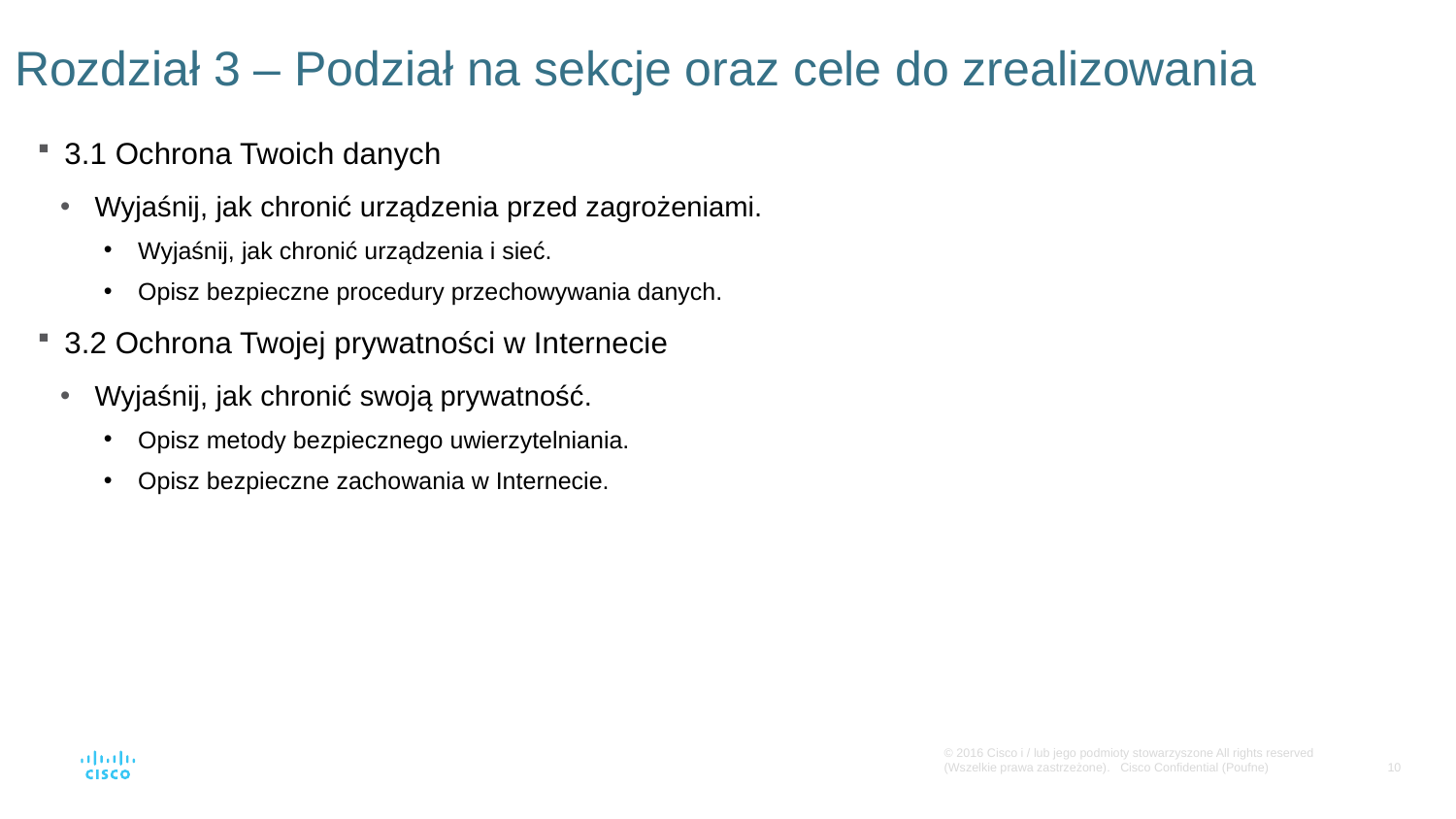

# Rozdział 3 – Podział na sekcje oraz cele do zrealizowania
3.1 Ochrona Twoich danych
Wyjaśnij, jak chronić urządzenia przed zagrożeniami.
Wyjaśnij, jak chronić urządzenia i sieć.
Opisz bezpieczne procedury przechowywania danych.
3.2 Ochrona Twojej prywatności w Internecie
Wyjaśnij, jak chronić swoją prywatność.
Opisz metody bezpiecznego uwierzytelniania.
Opisz bezpieczne zachowania w Internecie.